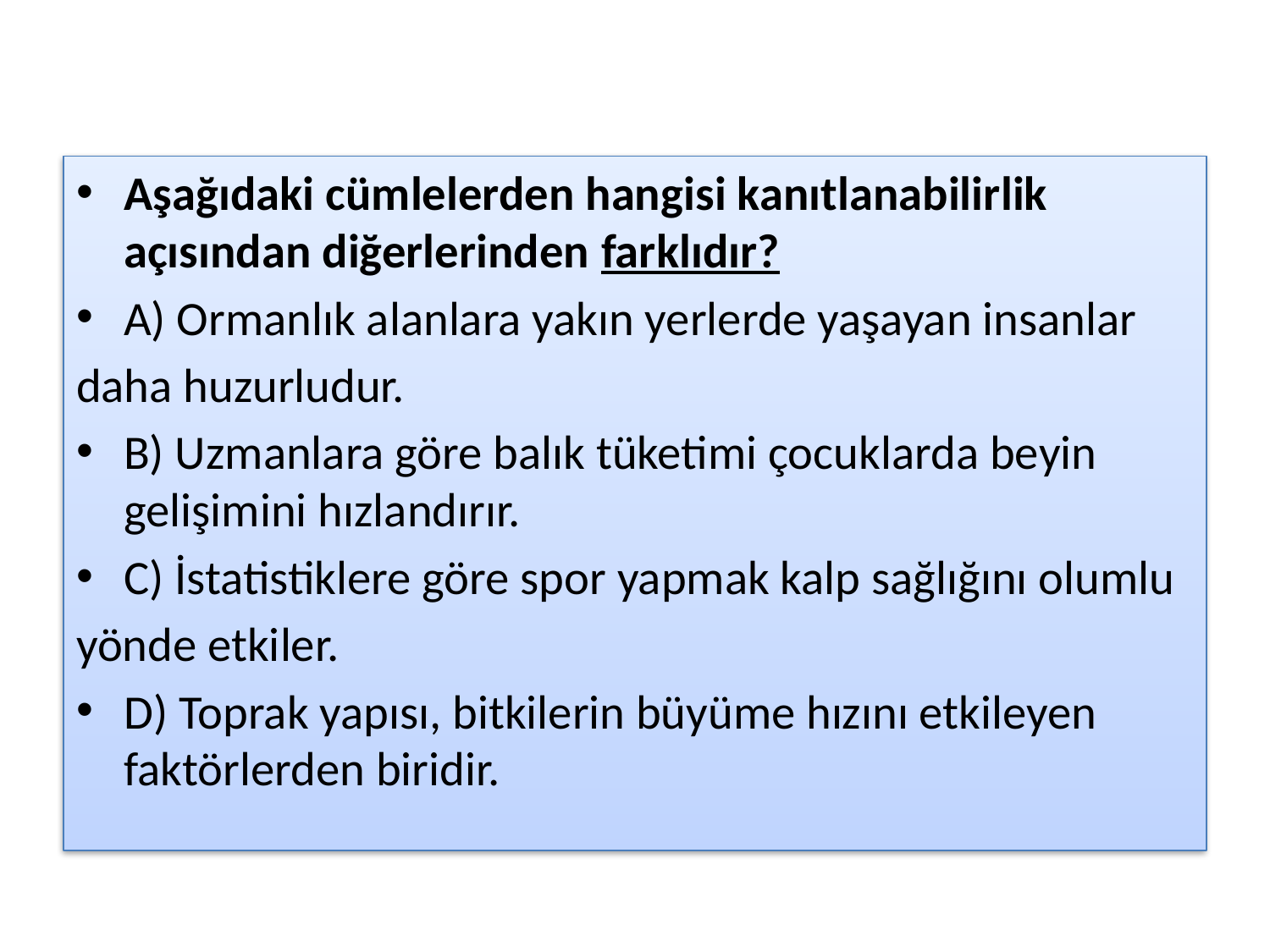

#
Aşağıdaki cümlelerden hangisi kanıtlanabilirlik açısından diğerlerinden farklıdır?
A) Ormanlık alanlara yakın yerlerde yaşayan insanlar
daha huzurludur.
B) Uzmanlara göre balık tüketimi çocuklarda beyin gelişimini hızlandırır.
C) İstatistiklere göre spor yapmak kalp sağlığını olumlu
yönde etkiler.
D) Toprak yapısı, bitkilerin büyüme hızını etkileyen faktörlerden biridir.